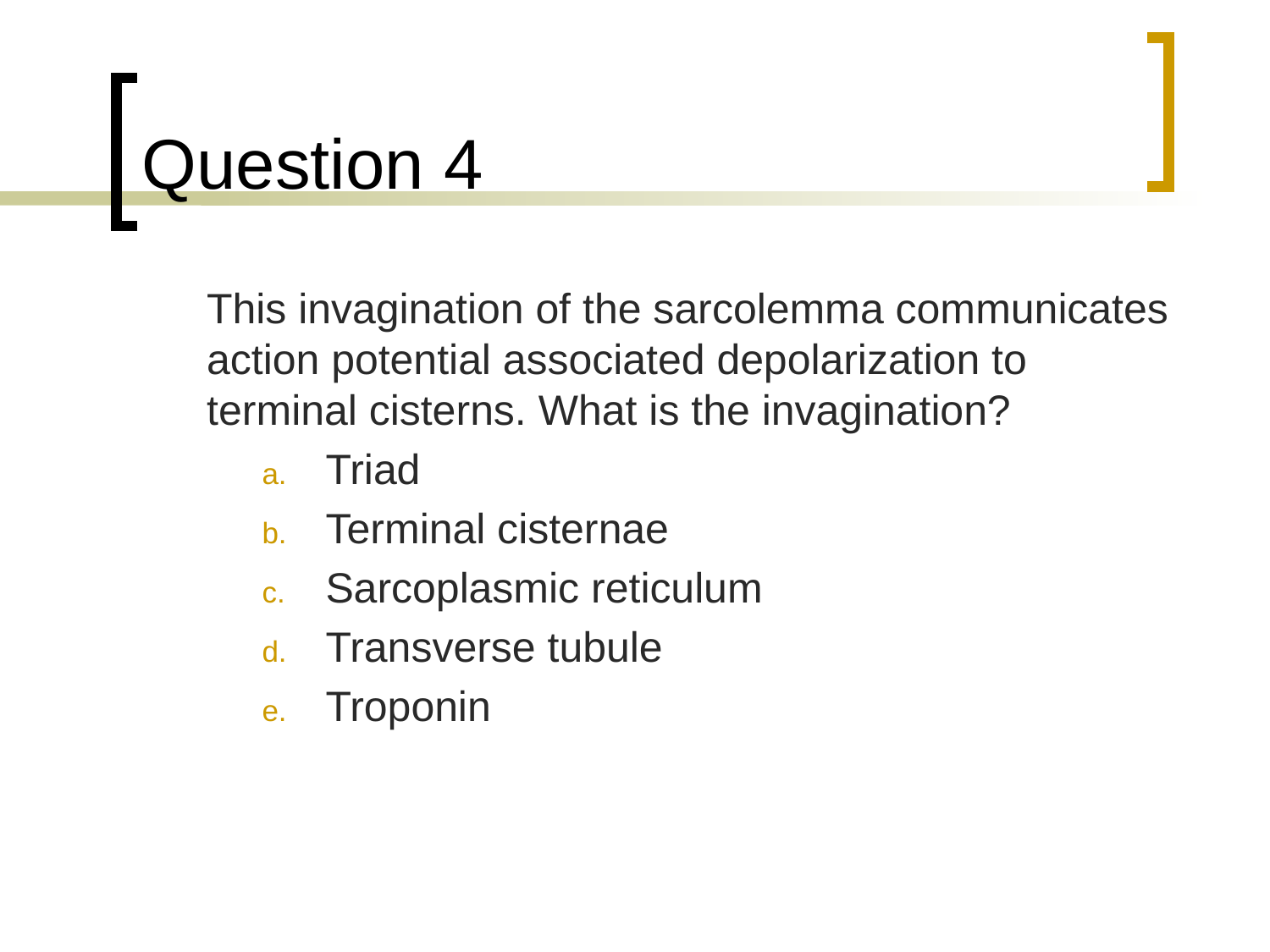

# Question 4
	This invagination of the sarcolemma communicates action potential associated depolarization to terminal cisterns. What is the invagination?
Triad
Terminal cisternae
Sarcoplasmic reticulum
Transverse tubule
Troponin